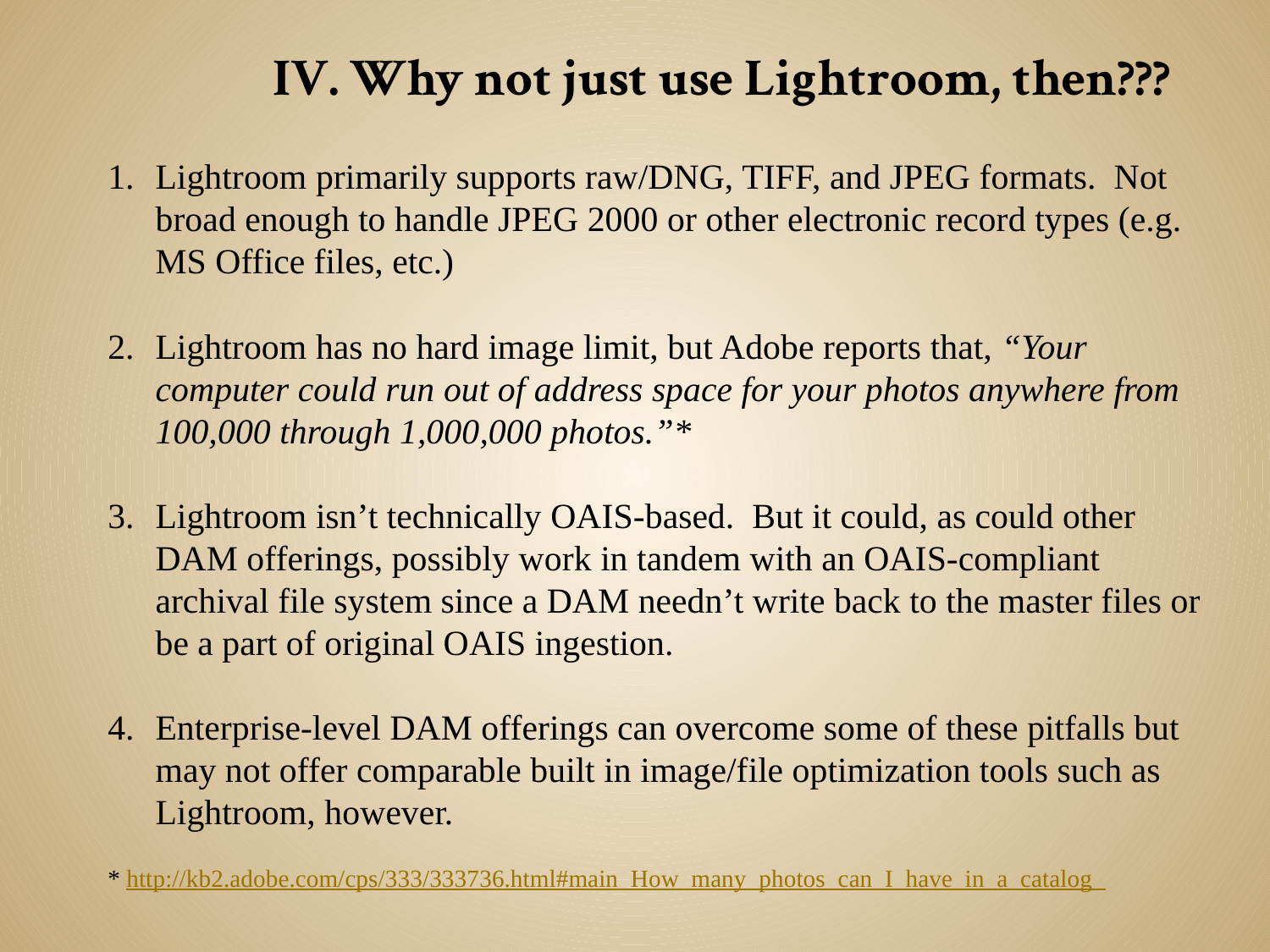

IV. Why not just use Lightroom, then???
Lightroom primarily supports raw/DNG, TIFF, and JPEG formats.  Not broad enough to handle JPEG 2000 or other electronic record types (e.g. MS Office files, etc.)
Lightroom has no hard image limit, but Adobe reports that, “Your computer could run out of address space for your photos anywhere from 100,000 through 1,000,000 photos.”*
Lightroom isn’t technically OAIS-based.  But it could, as could other DAM offerings, possibly work in tandem with an OAIS-compliant archival file system since a DAM needn’t write back to the master files or be a part of original OAIS ingestion.
Enterprise-level DAM offerings can overcome some of these pitfalls but may not offer comparable built in image/file optimization tools such as Lightroom, however.
* http://kb2.adobe.com/cps/333/333736.html#main_How_many_photos_can_I_have_in_a_catalog_